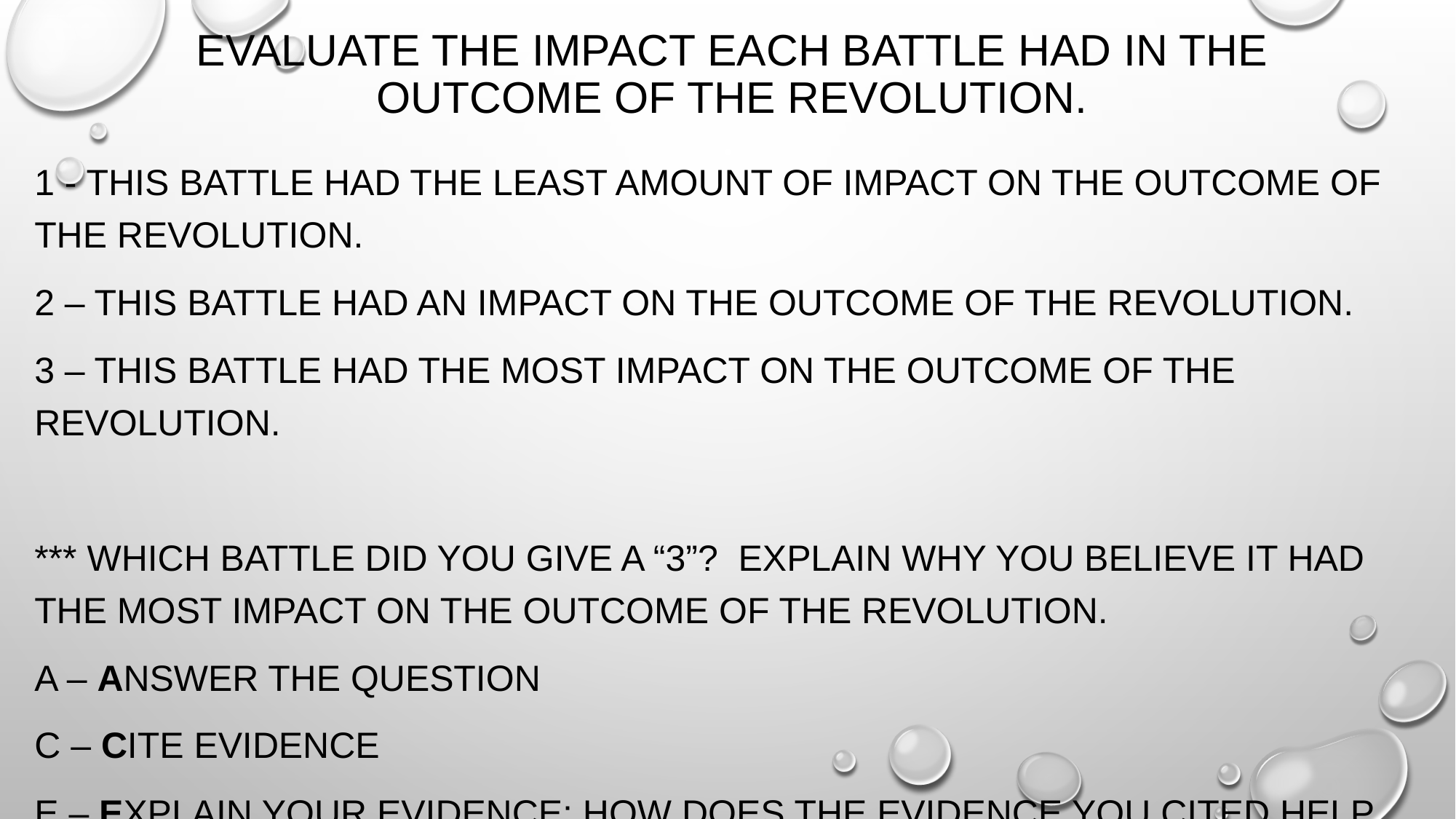

# Evaluate the impact each battle had in the outcome of the Revolution.
1 - this battle had the least amount of impact on the outcome of the revolution.
2 – This battle Had an impact on the outcome of the revolution.
3 – This battle had the most impact on the outcome of the revolution.

*** Which battle did you give a “3”?  Explain why you believe it had the most impact on the outcome of the revolution.
A – Answer the question
C – Cite Evidence
E – Explain your evidence; how does the evidence you cited help support the answer you provided?